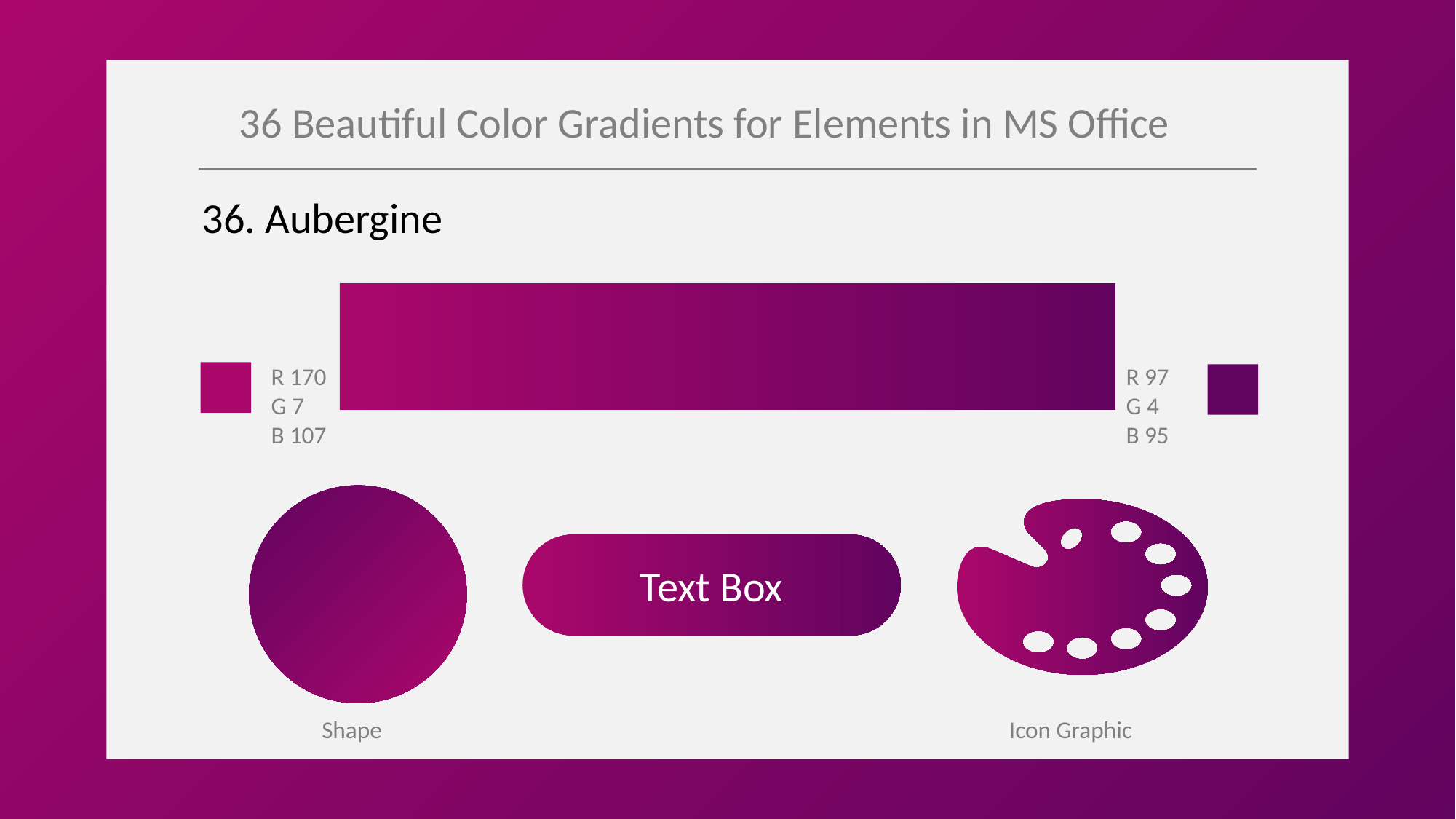

36 Beautiful Color Gradients for Elements in MS Office
36. Aubergine

R 170
G 7
B 107
R 97
G 4
B 95

Text Box
Shape
Icon Graphic
Credit Post
https://digitalsynopsis.com